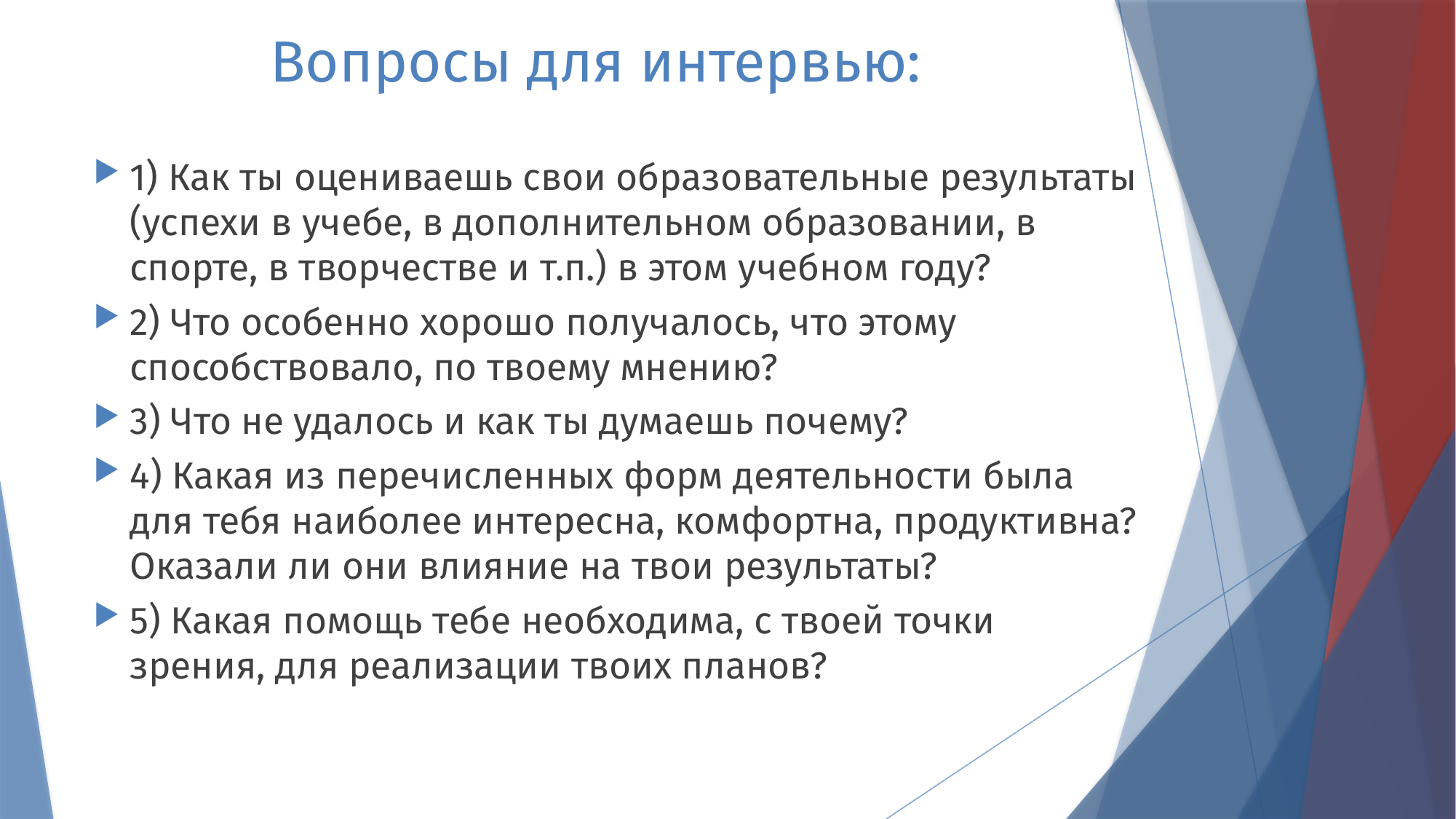

# Вопросы для интервью:
1) Как ты оцениваешь свои образовательные результаты (успехи в учебе, в дополнительном образовании, в спорте, в творчестве и т.п.) в этом учебном году?
2) Что особенно хорошо получалось, что этому способствовало, по твоему мнению?
3) Что не удалось и как ты думаешь почему?
4) Какая из перечисленных форм деятельности была для тебя наиболее интересна, комфортна, продуктивна? Оказали ли они влияние на твои результаты?
5) Какая помощь тебе необходима, с твоей точки зрения, для реализации твоих планов?